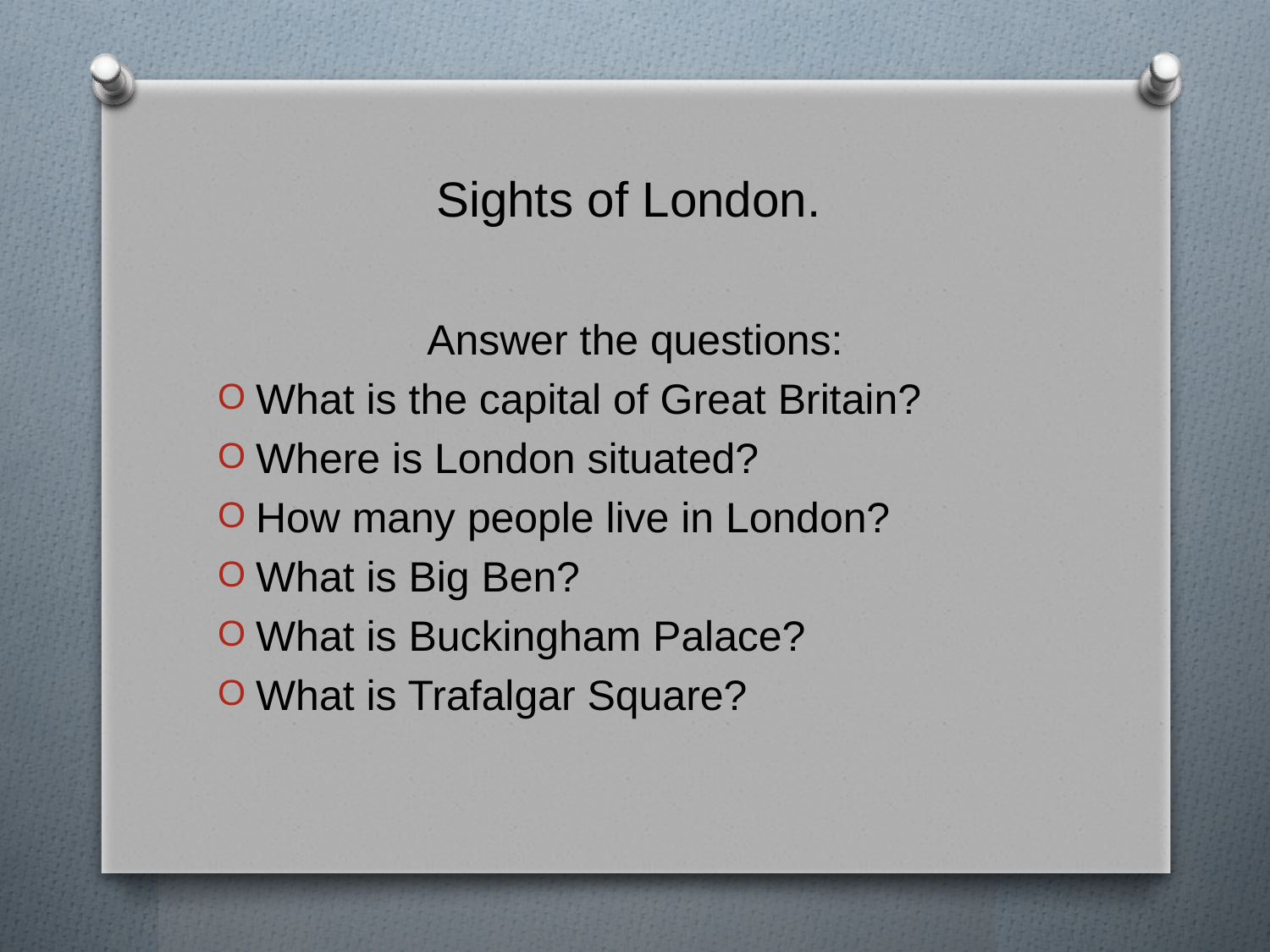

# Sights of London.
Answer the questions:
What is the capital of Great Britain?
Where is London situated?
How many people live in London?
What is Big Ben?
What is Buckingham Palace?
What is Trafalgar Square?